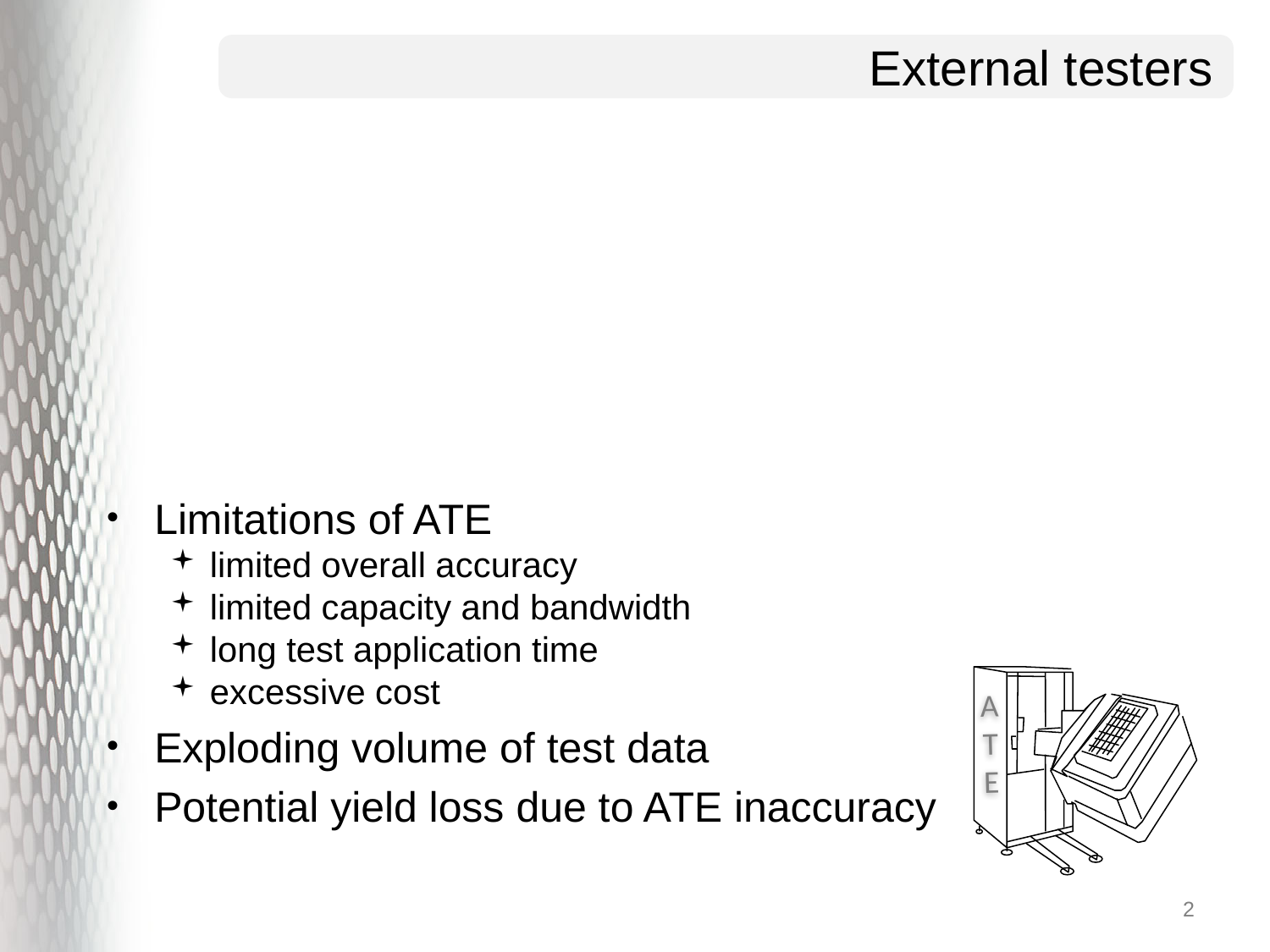

# External testers
Limitations of ATE
limited overall accuracy
limited capacity and bandwidth
long test application time
excessive cost
Exploding volume of test data
Potential yield loss due to ATE inaccuracy

A
T
E